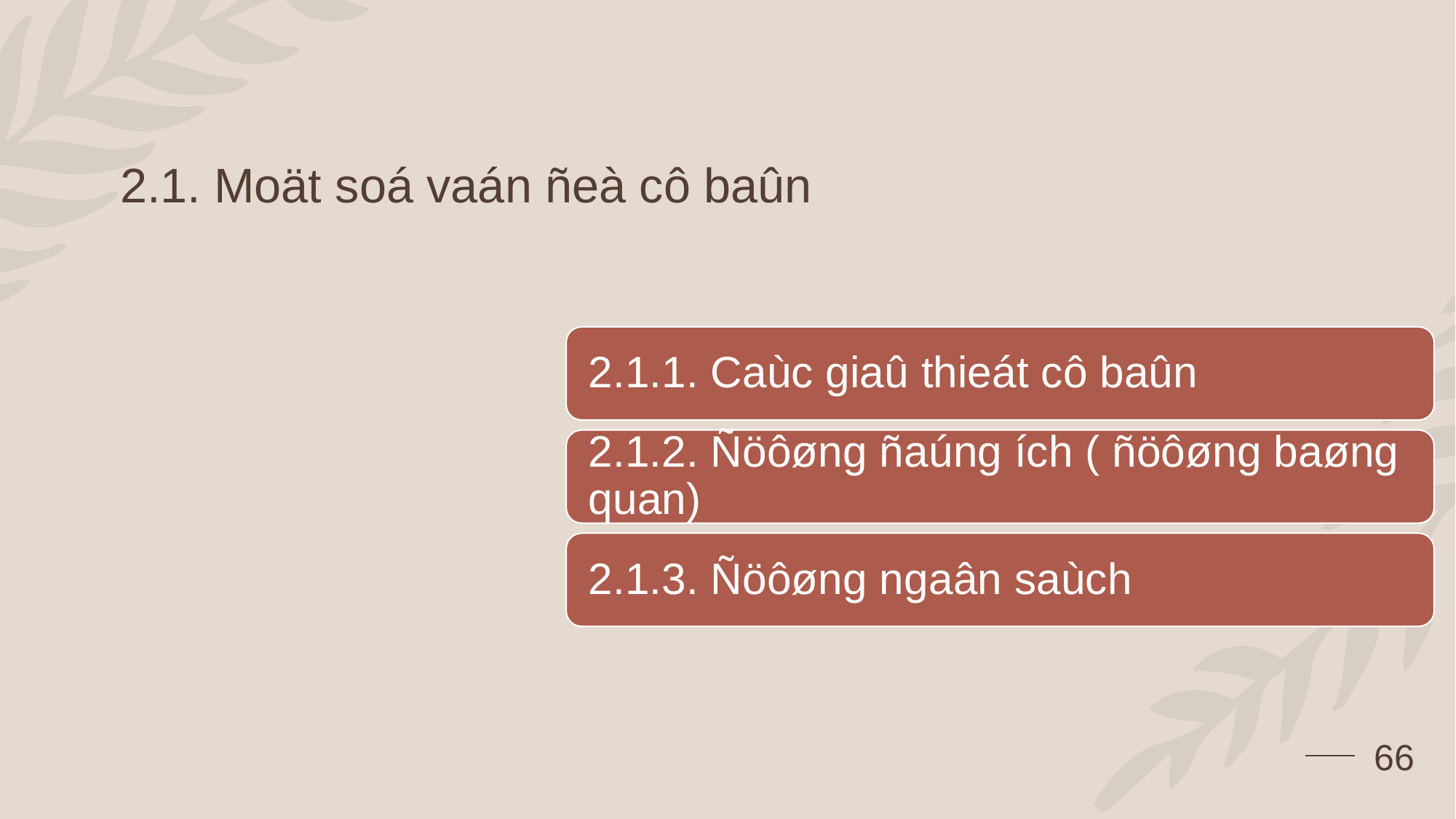

2.1. Moät soá vaán ñeà cô baûn

2.1.1. Caùc giaû thieát cô baûn
2.1.2. Ñöôøng ñaúng ích ( ñöôøng baøng quan)
2.1.3. Ñöôøng ngaân saùch
66